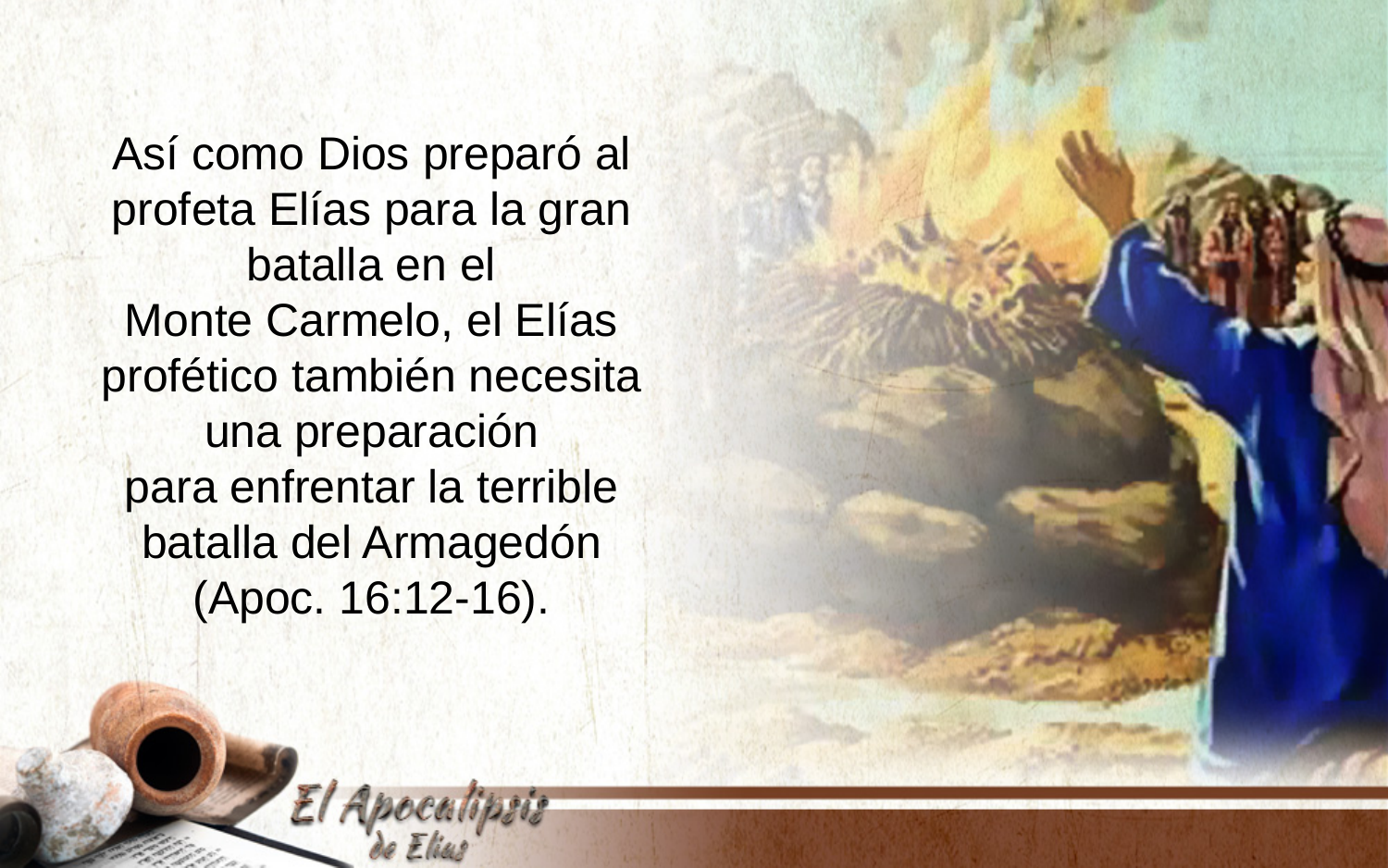

Así como Dios preparó al profeta Elías para la gran batalla en el
Monte Carmelo, el Elías profético también necesita una preparación
para enfrentar la terrible batalla del Armagedón (Apoc. 16:12-16).